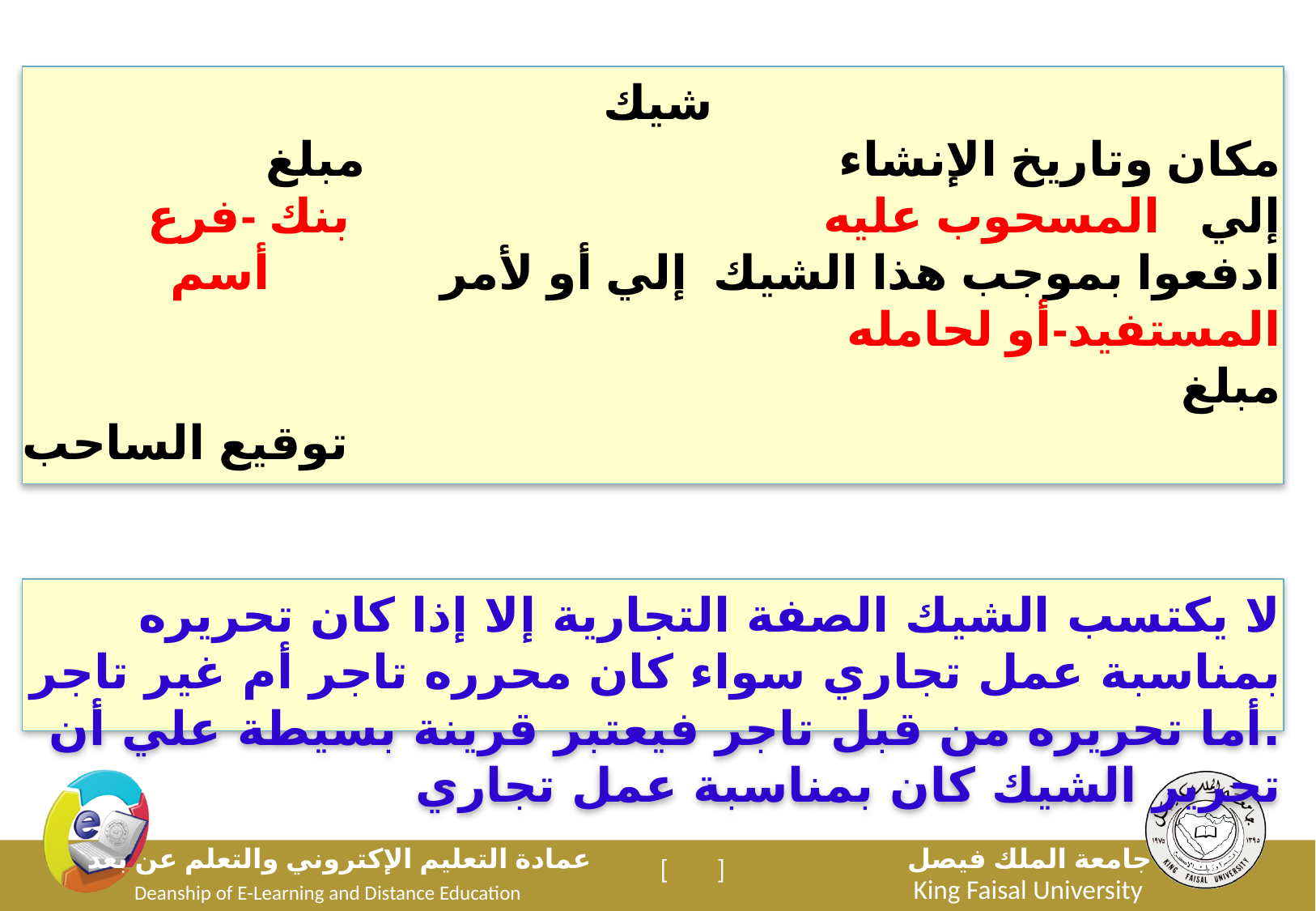

شيك
مكان وتاريخ الإنشاء                                    مبلغ
إلي   المسحوب عليه                                    بنك -فرع
ادفعوا بموجب هذا الشيك  إلي أو لأمر             أسم المستفيد-أو لحامله
مبلغ
توقيع الساحب

لا يكتسب الشيك الصفة التجارية إلا إذا كان تحريره بمناسبة عمل تجاري سواء كان محرره تاجر أم غير تاجر .أما تحريره من قبل تاجر فيعتبر قرينة بسيطة علي أن تحرير الشيك كان بمناسبة عمل تجاري